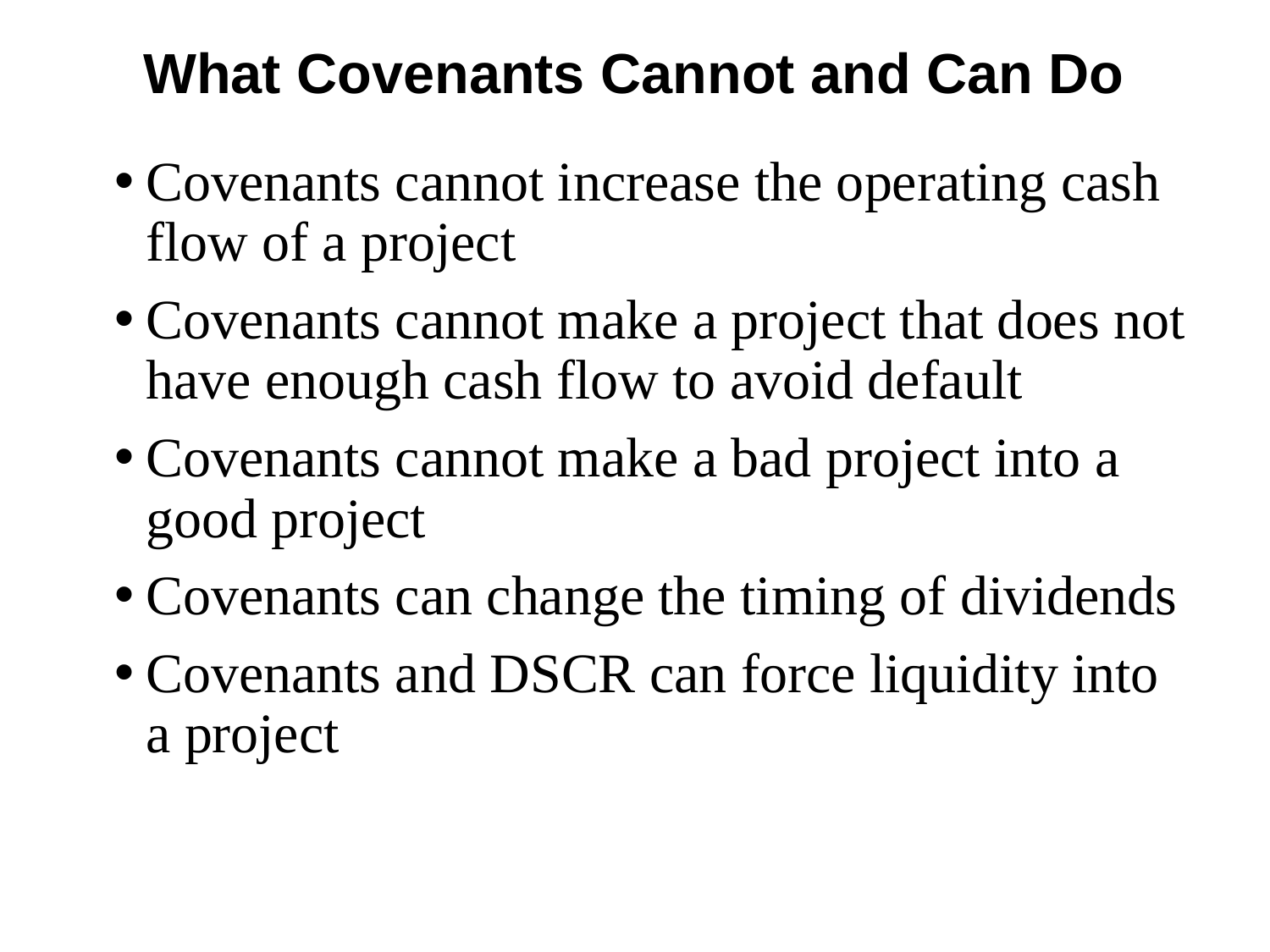

# What Covenants Cannot and Can Do
Covenants cannot increase the operating cash flow of a project
Covenants cannot make a project that does not have enough cash flow to avoid default
Covenants cannot make a bad project into a good project
Covenants can change the timing of dividends
Covenants and DSCR can force liquidity into a project